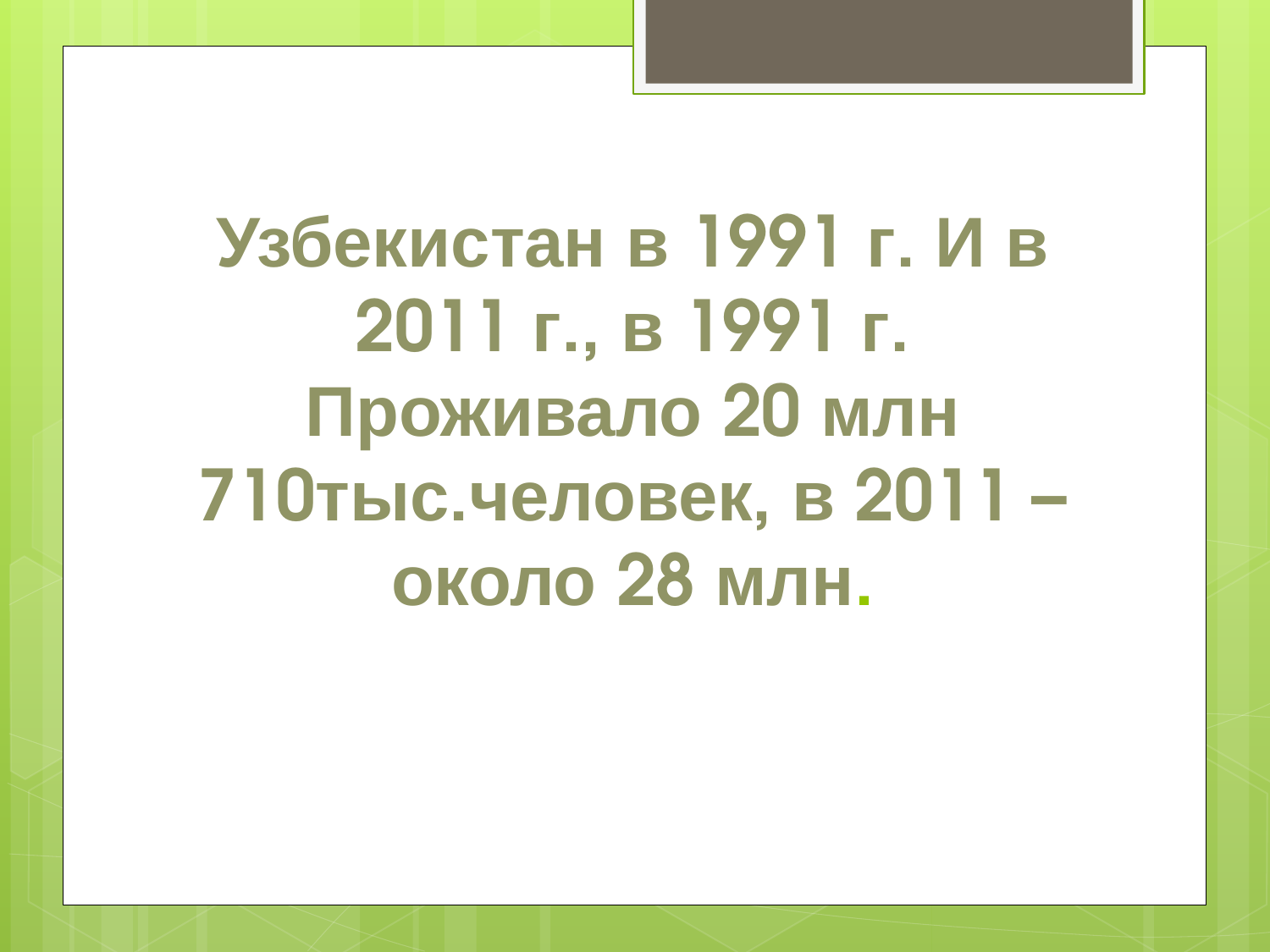

# Узбекистан в 1991 г. И в 2011 г., в 1991 г. Проживало 20 млн 710тыс.человек, в 2011 – около 28 млн.